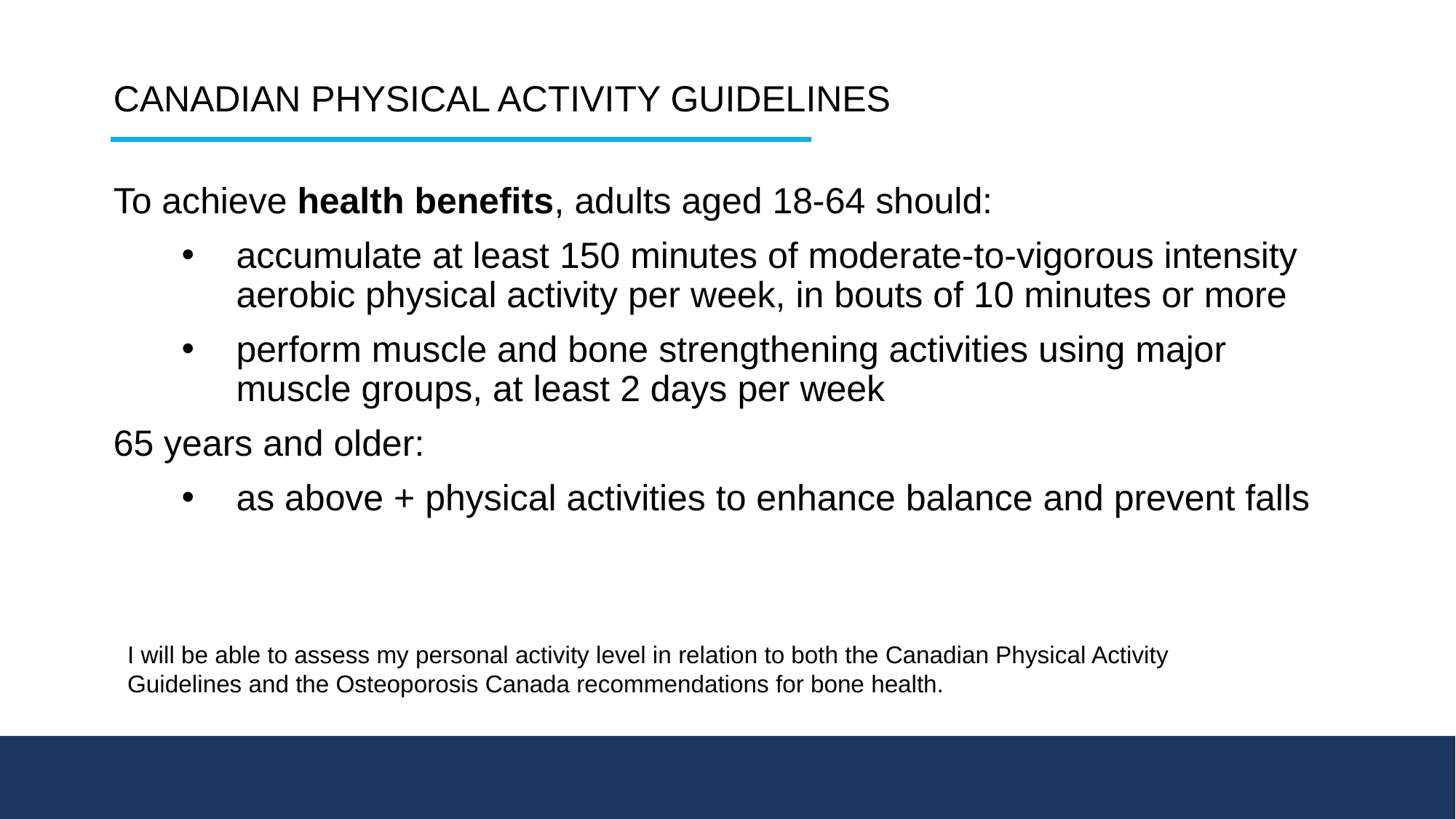

# Canadian Physical Activity Guidelines
To achieve health benefits, adults aged 18-64 should:
accumulate at least 150 minutes of moderate-to-vigorous intensity aerobic physical activity per week, in bouts of 10 minutes or more
perform muscle and bone strengthening activities using major muscle groups, at least 2 days per week
65 years and older:
as above + physical activities to enhance balance and prevent falls

I will be able to assess my personal activity level in relation to both the Canadian Physical Activity Guidelines and the Osteoporosis Canada recommendations for bone health.